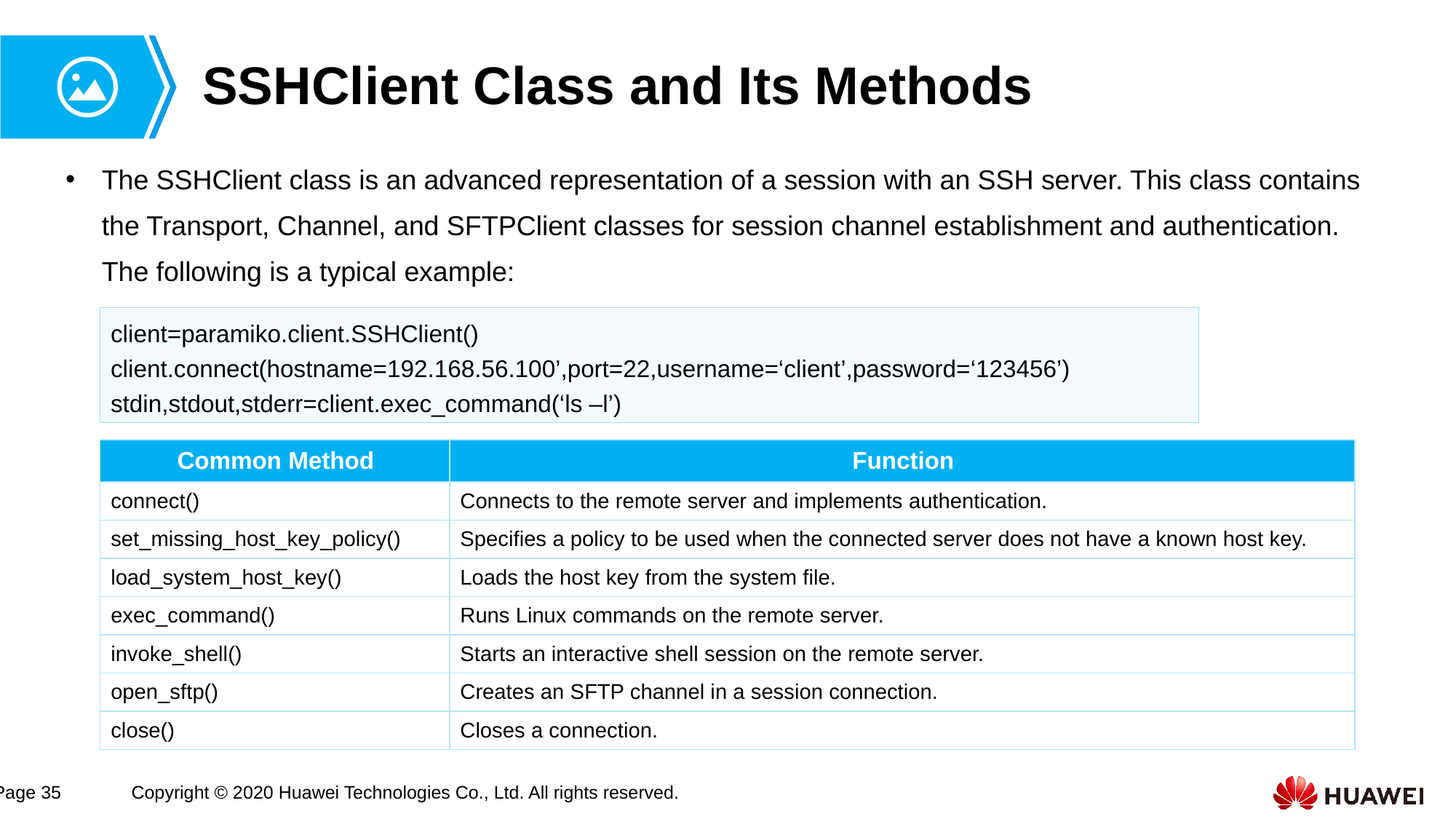

# SSHClient Class and Its Methods
The SSHClient class is an advanced representation of a session with an SSH server. This class contains the Transport, Channel, and SFTPClient classes for session channel establishment and authentication. The following is a typical example:

client=paramiko.client.SSHClient()
client.connect(hostname=192.168.56.100’,port=22,username=‘client’,password=‘123456’)
stdin,stdout,stderr=client.exec_command(‘ls –l’)
| Common Method | Function |
| --- | --- |
| connect() | Connects to the remote server and implements authentication. |
| set\_missing\_host\_key\_policy() | Specifies a policy to be used when the connected server does not have a known host key. |
| load\_system\_host\_key() | Loads the host key from the system file. |
| exec\_command() | Runs Linux commands on the remote server. |
| invoke\_shell() | Starts an interactive shell session on the remote server. |
| open\_sftp() | Creates an SFTP channel in a session connection. |
| close() | Closes a connection. |